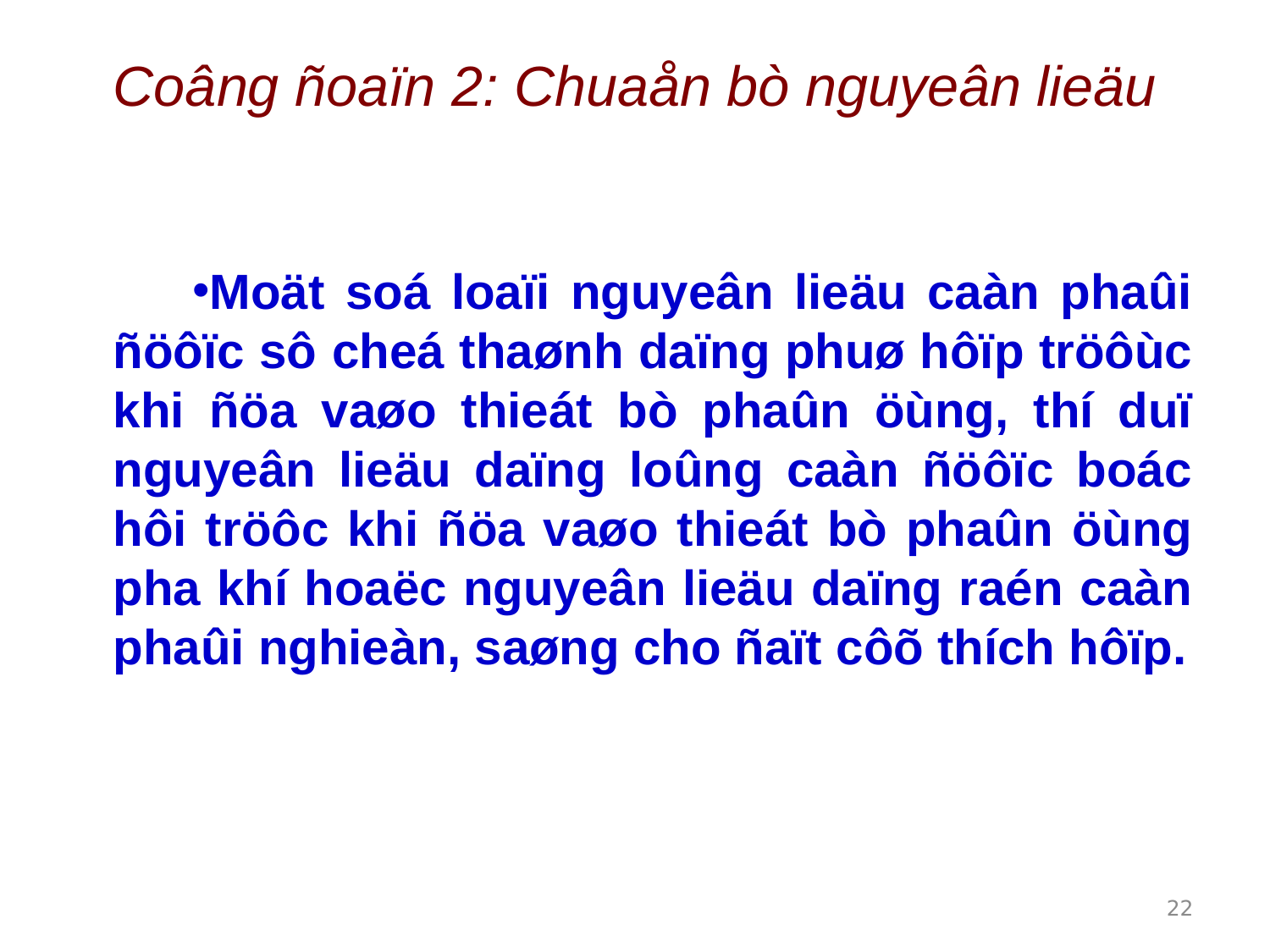

# Coâng ñoaïn 2: Chuaån bò nguyeân lieäu
Moät soá loaïi nguyeân lieäu caàn phaûi ñöôïc sô cheá thaønh daïng phuø hôïp tröôùc khi ñöa vaøo thieát bò phaûn öùng, thí duï nguyeân lieäu daïng loûng caàn ñöôïc boác hôi tröôc khi ñöa vaøo thieát bò phaûn öùng pha khí hoaëc nguyeân lieäu daïng raén caàn phaûi nghieàn, saøng cho ñaït côõ thích hôïp.
22